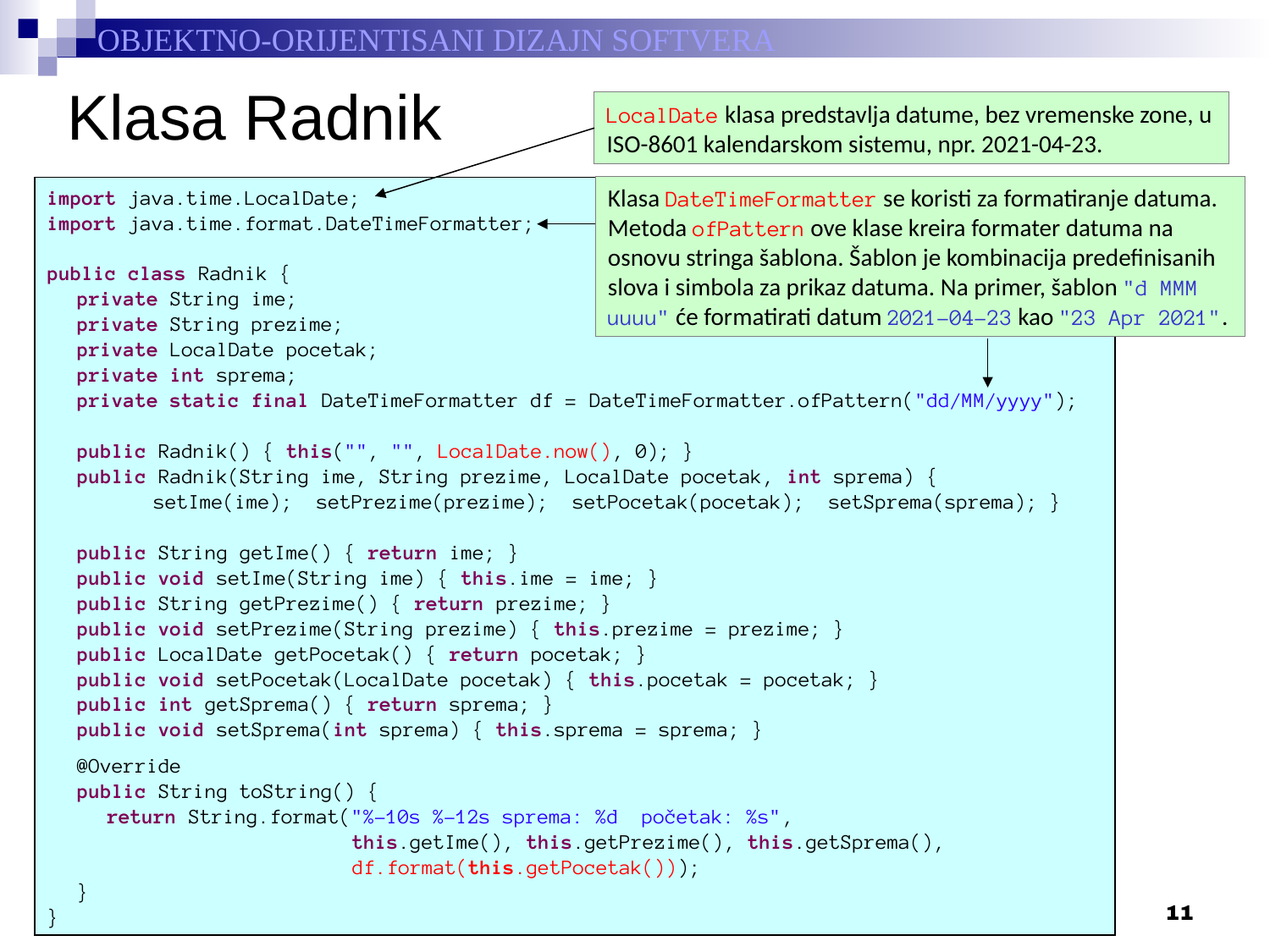

# Klasa Radnik
LocalDate klasa predstavlja datume, bez vremenske zone, u ISO-8601 kalendarskom sistemu, npr. 2021-04-23.
Klasa DateTimeFormatter se koristi za formatiranje datuma.
Metoda ofPattern ove klase kreira formater datuma na osnovu stringa šablona. Šablon je kombinacija predefinisanih slova i simbola za prikaz datuma. Na primer, šablon "d MMM uuuu" će formatirati datum 2021-04-23 kao "23 Apr 2021".
import java.time.LocalDate;
import java.time.format.DateTimeFormatter;

public class Radnik {
	private String ime;
	private String prezime;
	private LocalDate pocetak;
	private int sprema;
	private static final DateTimeFormatter df = DateTimeFormatter.ofPattern("dd/MM/yyyy");

	public Radnik() { this("", "", LocalDate.now(), 0); }
	public Radnik(String ime, String prezime, LocalDate pocetak, int sprema) {
		    setIme(ime);  setPrezime(prezime);  setPocetak(pocetak);  setSprema(sprema); }

	public String getIme() { return ime; }
	public void setIme(String ime) { this.ime = ime; }
	public String getPrezime() { return prezime; }
	public void setPrezime(String prezime) { this.prezime = prezime; }
	public LocalDate getPocetak() { return pocetak; }
	public void setPocetak(LocalDate pocetak) { this.pocetak = pocetak; }
	public int getSprema() { return sprema; }
	public void setSprema(int sprema) { this.sprema = sprema; }
	@Override
	public String toString() {
		return String.format("%-10s %-12s sprema: %d  početak: %s",
					this.getIme(), this.getPrezime(), this.getSprema(),
					df.format(this.getPocetak()));
	}
}
11